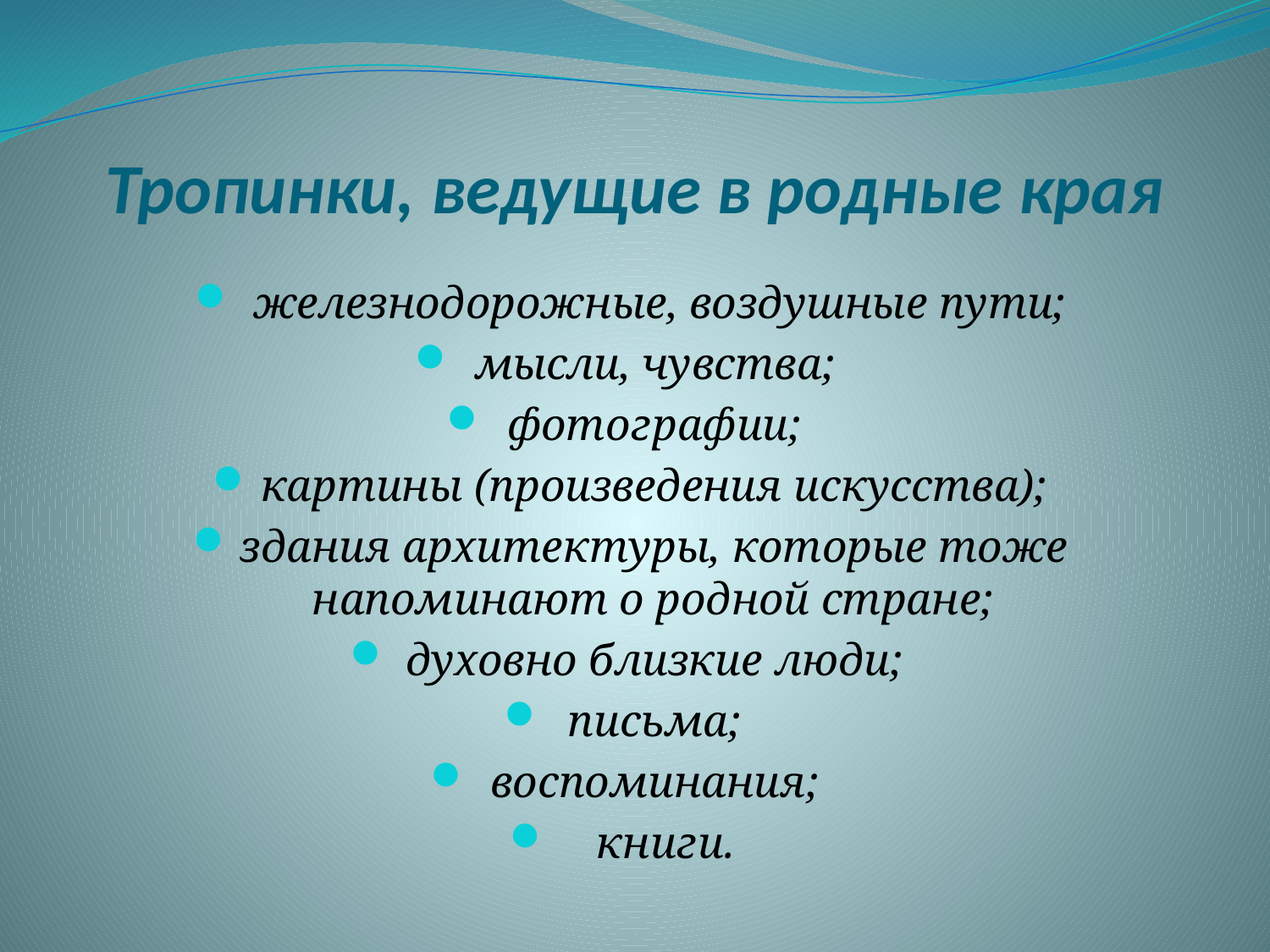

# Тропинки, ведущие в родные края
 железнодорожные, воздушные пути;
мысли, чувства;
фотографии;
картины (произведения искусства);
здания архитектуры, которые тоже напоминают о родной стране;
духовно близкие люди;
письма;
воспоминания;
  книги.